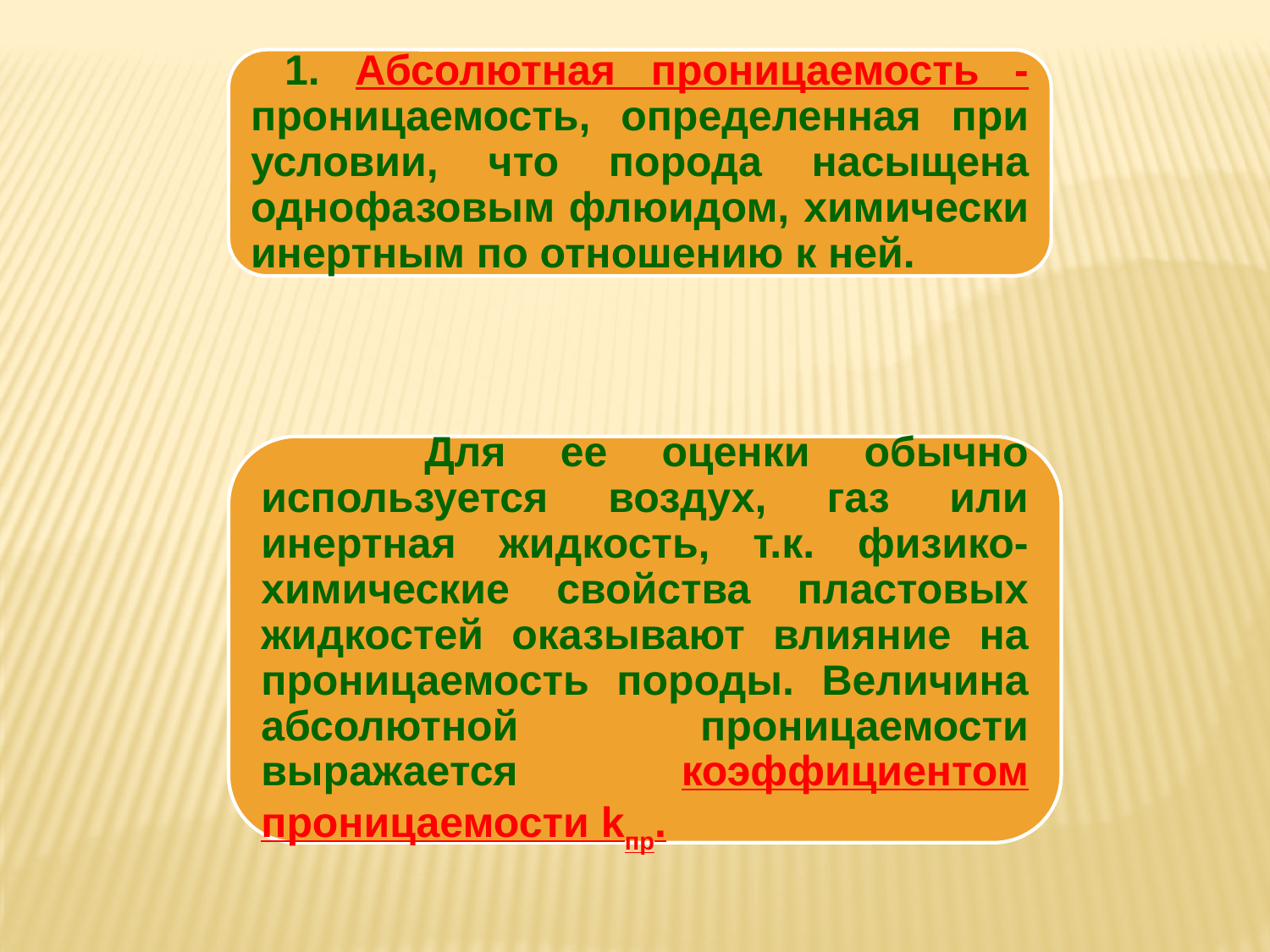

1. Абсолютная проницаемость - проницаемость, определенная при условии, что порода насыщена однофазовым флюидом, химически инертным по отношению к ней.
   Для ее оценки обычно используется воздух, газ или инертная жидкость, т.к. физико-химические свойства пластовых жидкостей оказывают влияние на проницаемость породы. Величина абсолютной проницаемости выражается коэффициентом проницаемости kпр.